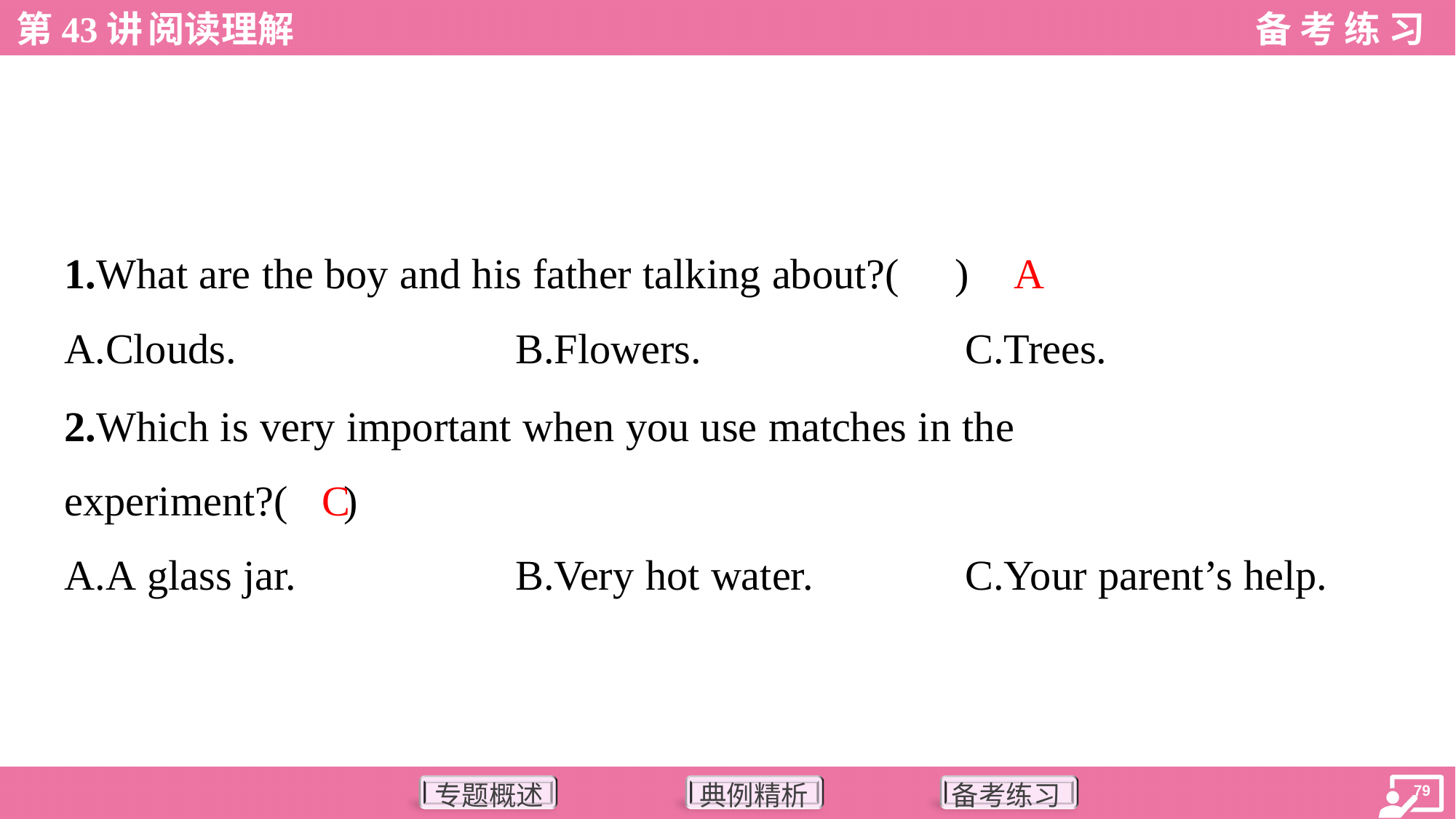

A
1.What are the boy and his father talking about?(     )
A.Clouds.	B.Flowers.	C.Trees.
2.Which is very important when you use matches in the
experiment?(     )
C
A.A glass jar.	B.Very hot water.	C.Your parent’s help.